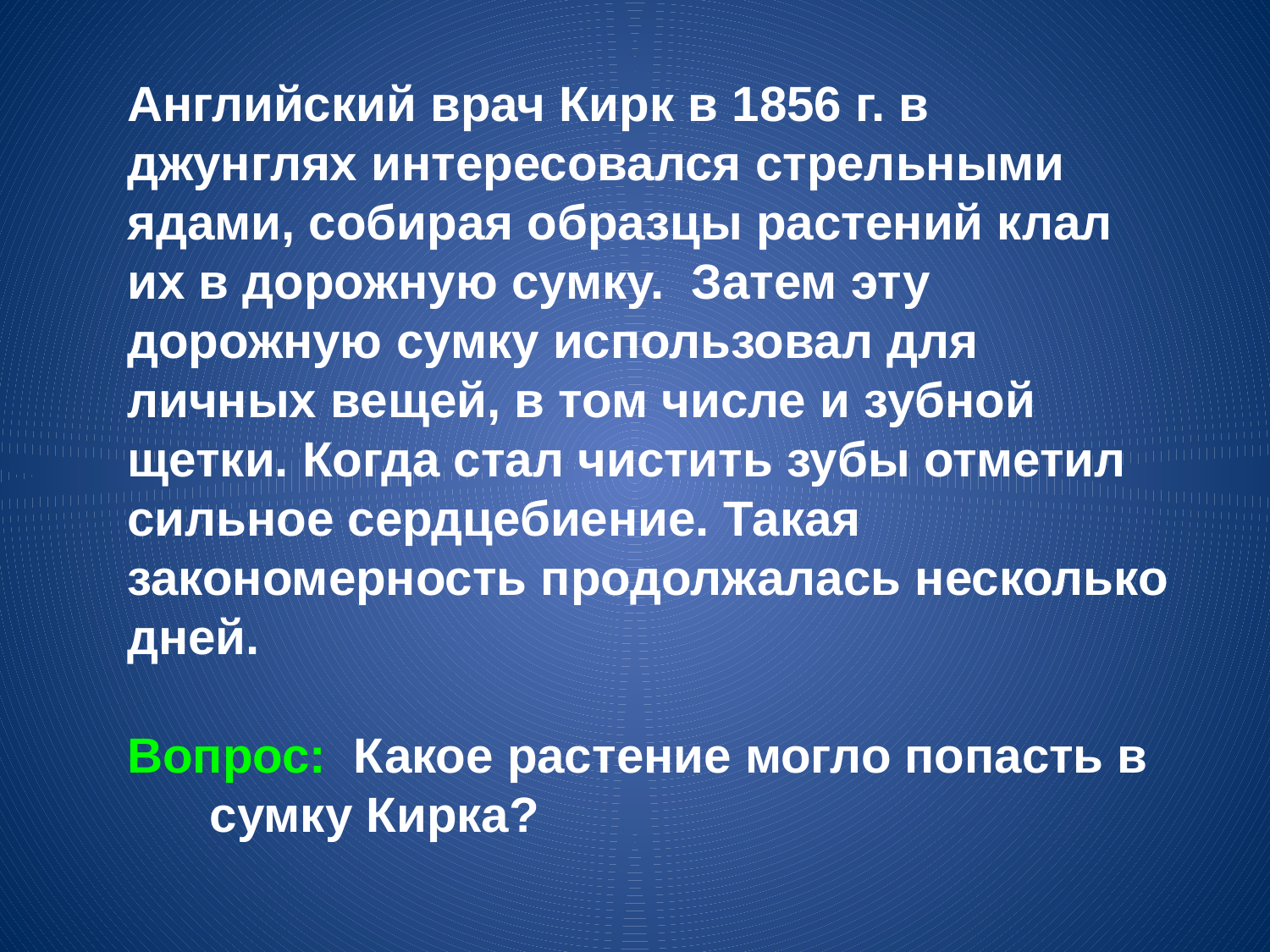

Английский врач Кирк в 1856 г. в джунглях интересовался стрельными  ядами, собирая образцы растений клал их в дорожную сумку.  Затем эту дорожную сумку использовал для личных вещей, в том числе и зубной щетки. Когда стал чистить зубы отметил сильное сердцебиение. Такая закономерность продолжалась несколько дней.
Вопрос:  Какое растение могло попасть в        сумку Кирка?